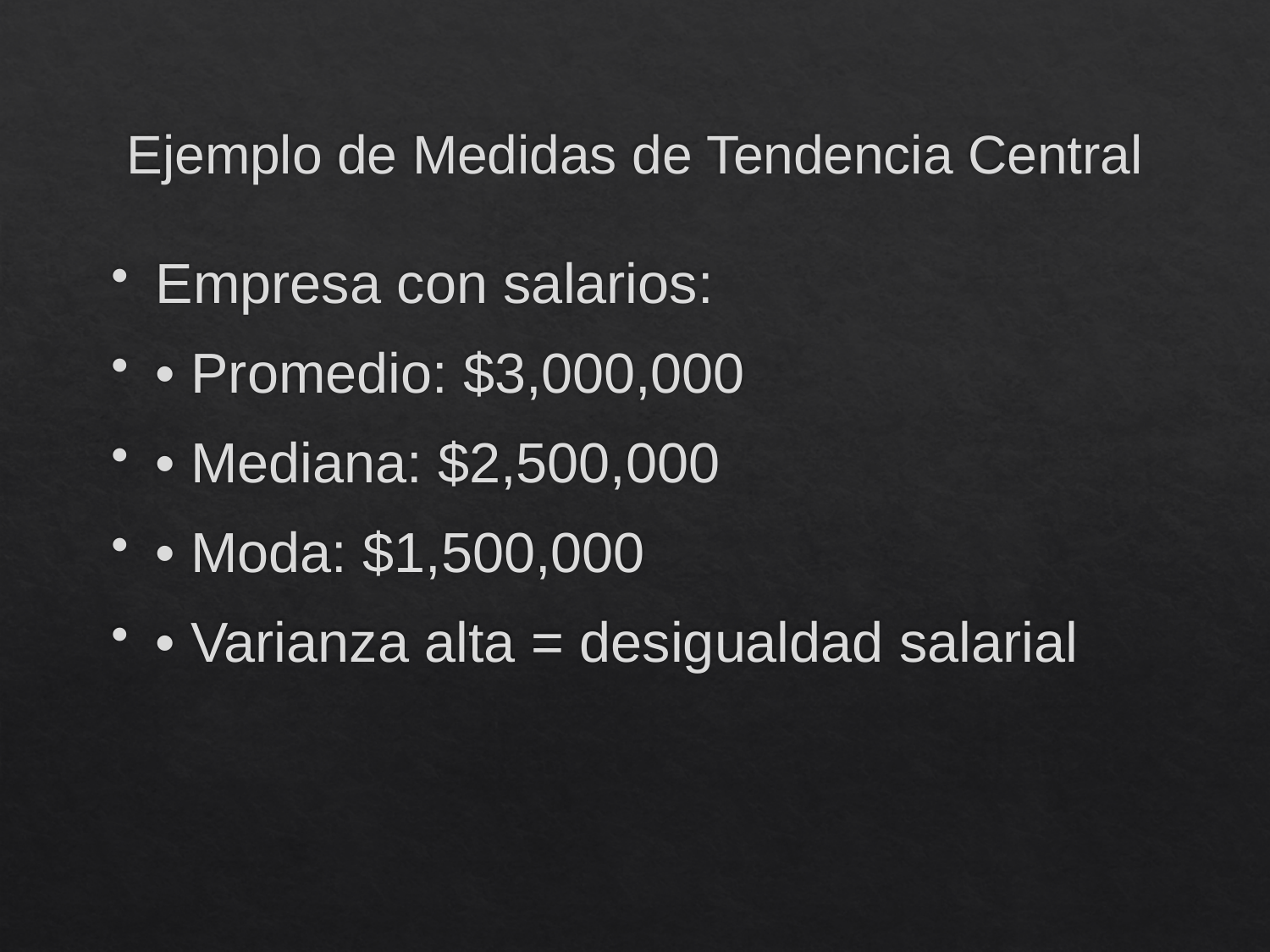

# Ejemplo de Medidas de Tendencia Central
Empresa con salarios:
• Promedio: $3,000,000
• Mediana: $2,500,000
• Moda: $1,500,000
• Varianza alta = desigualdad salarial